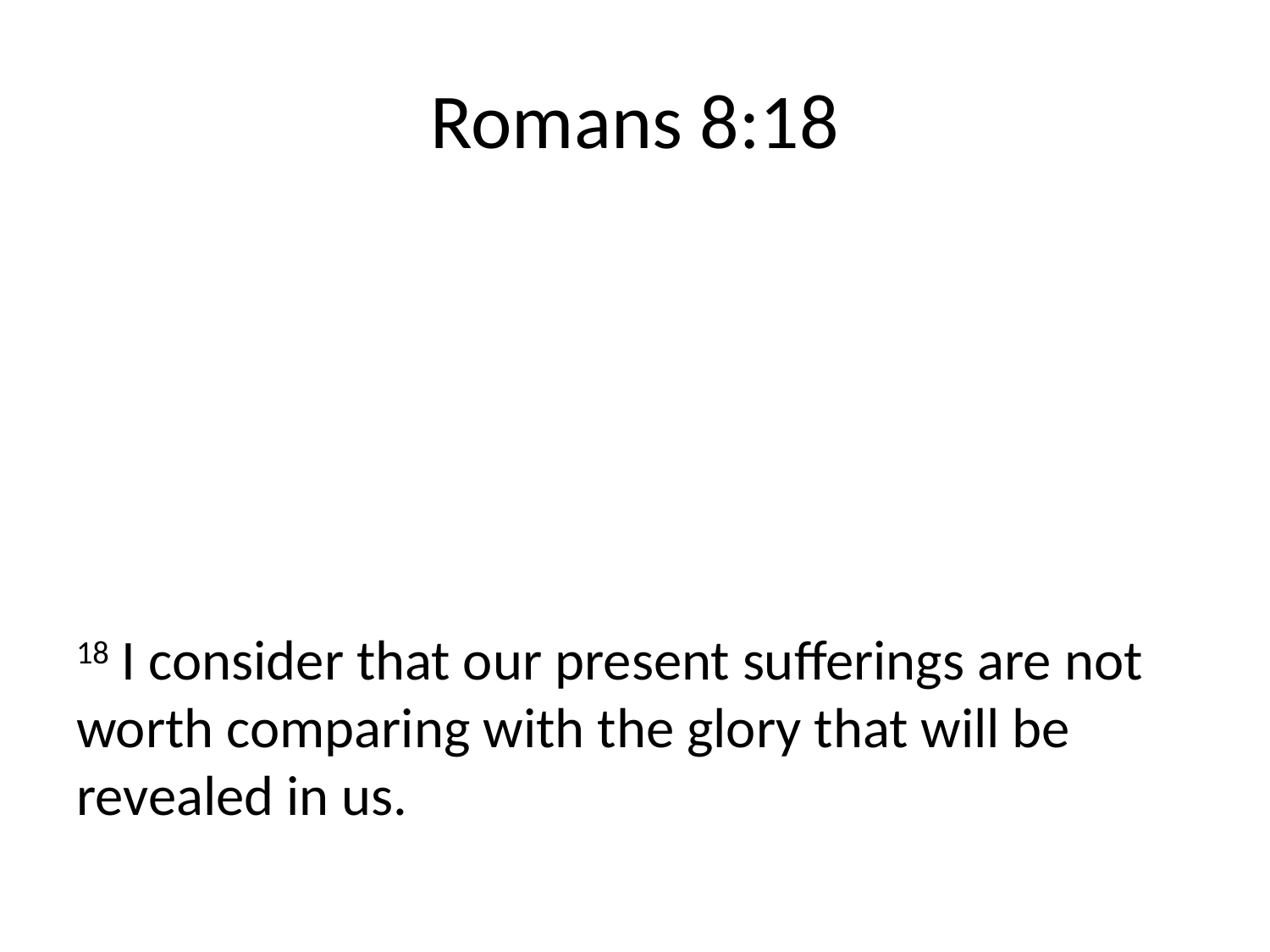

# Romans 8:18

18 I consider that our present sufferings are not worth comparing with the glory that will be revealed in us.